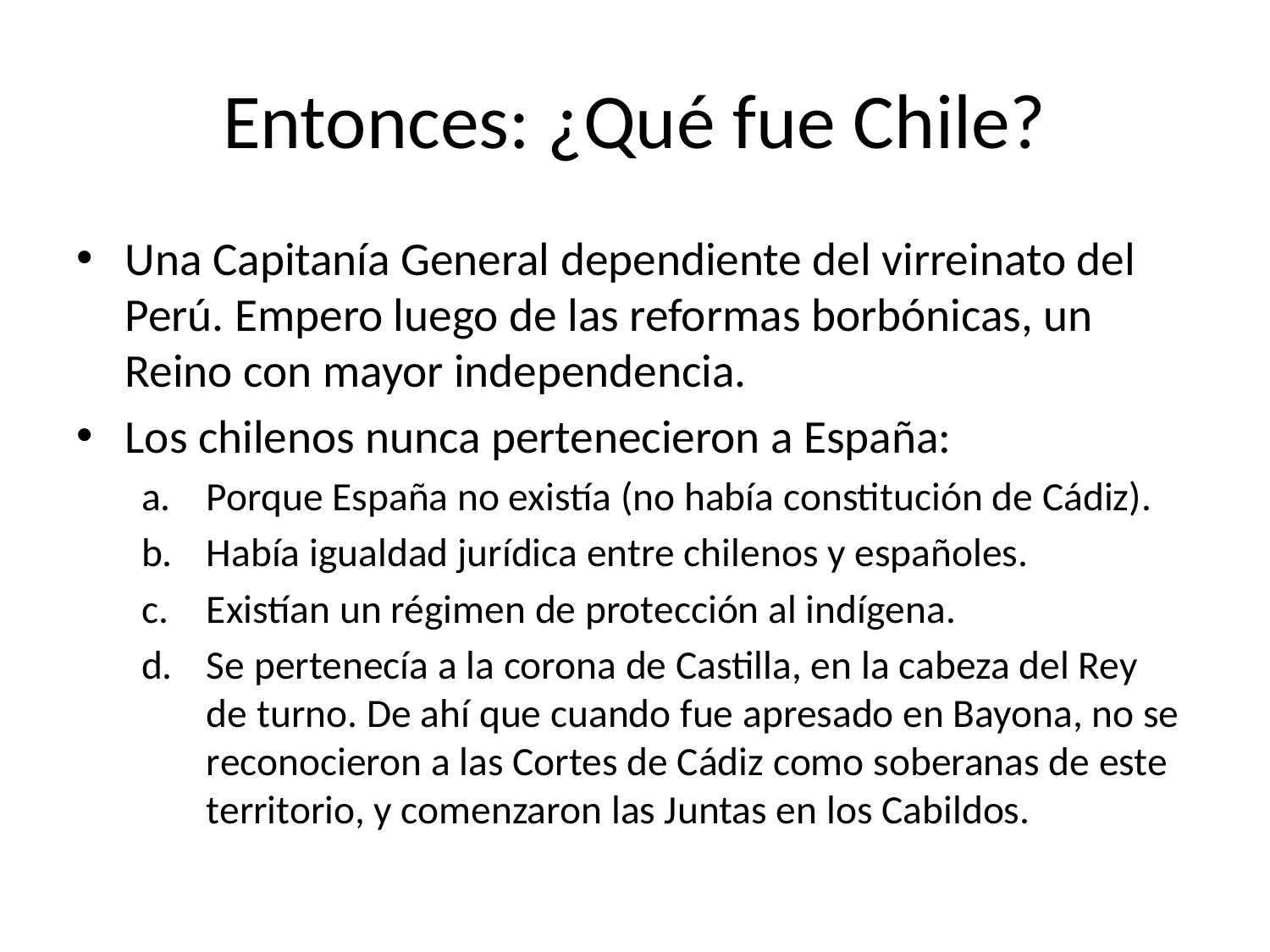

# Entonces: ¿Qué fue Chile?
Una Capitanía General dependiente del virreinato del Perú. Empero luego de las reformas borbónicas, un Reino con mayor independencia.
Los chilenos nunca pertenecieron a España:
Porque España no existía (no había constitución de Cádiz).
Había igualdad jurídica entre chilenos y españoles.
Existían un régimen de protección al indígena.
Se pertenecía a la corona de Castilla, en la cabeza del Rey de turno. De ahí que cuando fue apresado en Bayona, no se reconocieron a las Cortes de Cádiz como soberanas de este territorio, y comenzaron las Juntas en los Cabildos.